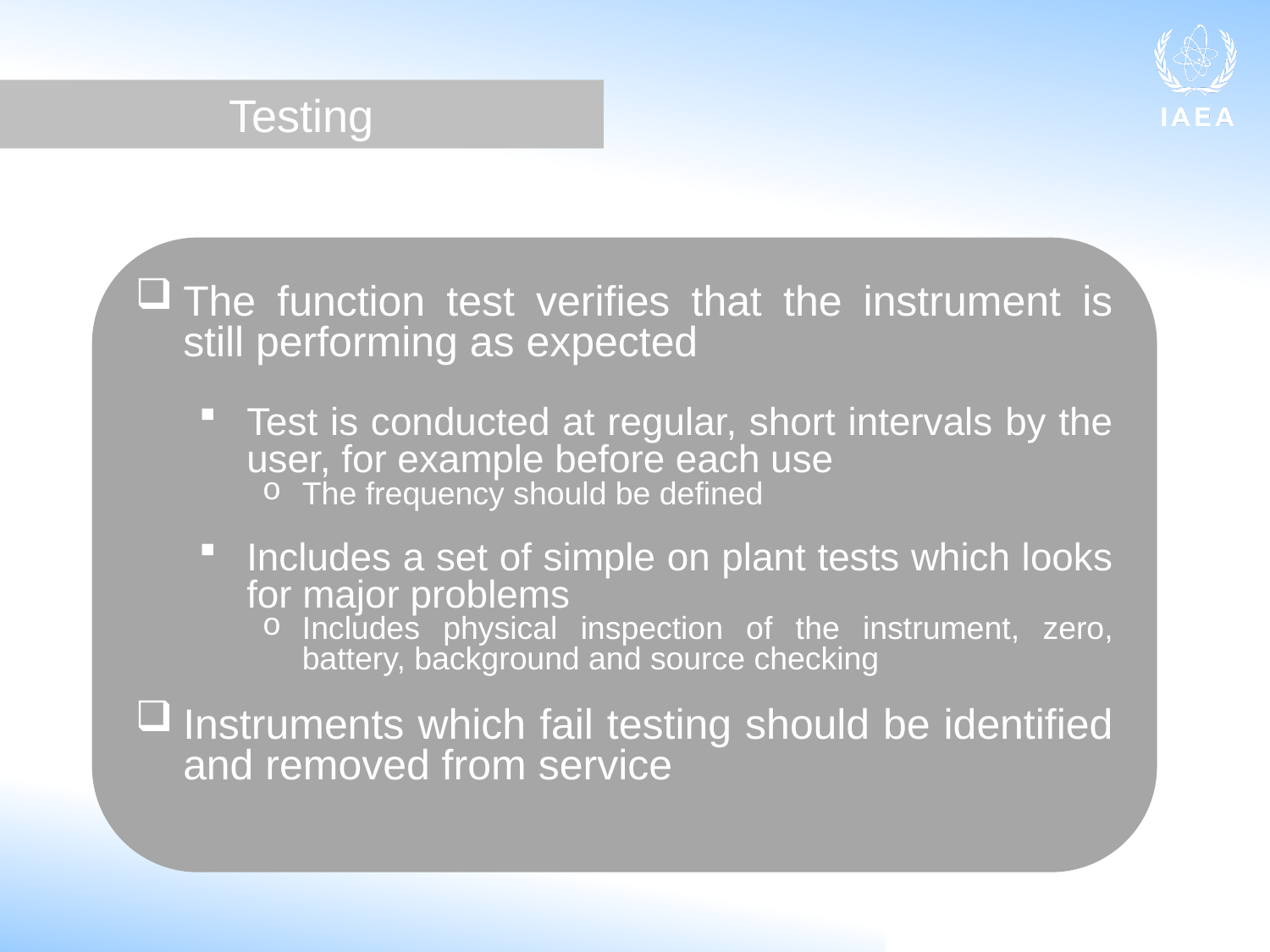

Testing
The function test verifies that the instrument is still performing as expected

Test is conducted at regular, short intervals by the user, for example before each use
The frequency should be defined

Includes a set of simple on plant tests which looks for major problems
Includes physical inspection of the instrument, zero, battery, background and source checking

Instruments which fail testing should be identified and removed from service